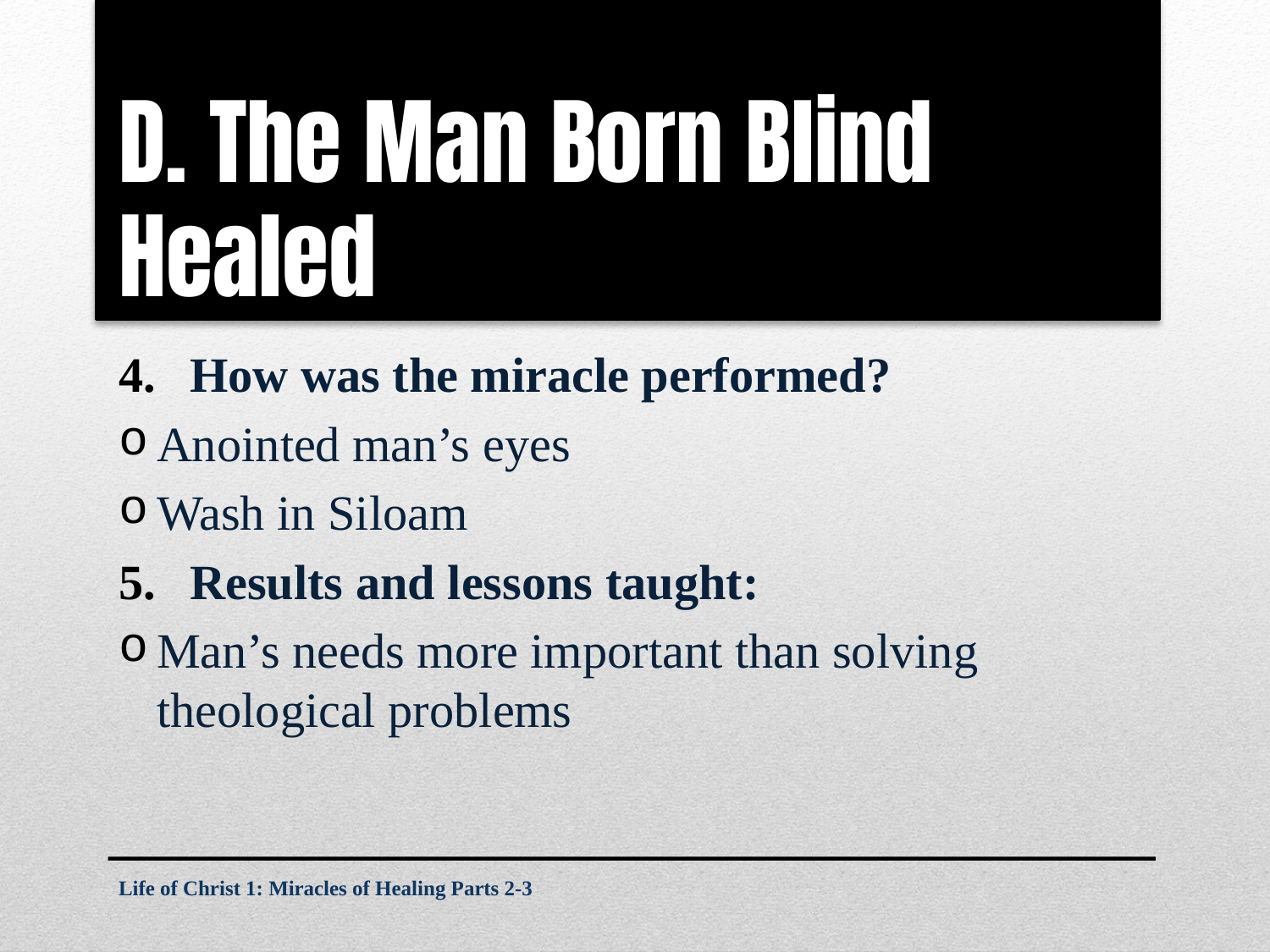

# D. The Man Born Blind Healed
How was the miracle performed?
Anointed man’s eyes
Wash in Siloam
Results and lessons taught:
Man’s needs more important than solving theological problems

Life of Christ 1: Miracles of Healing Parts 2-3